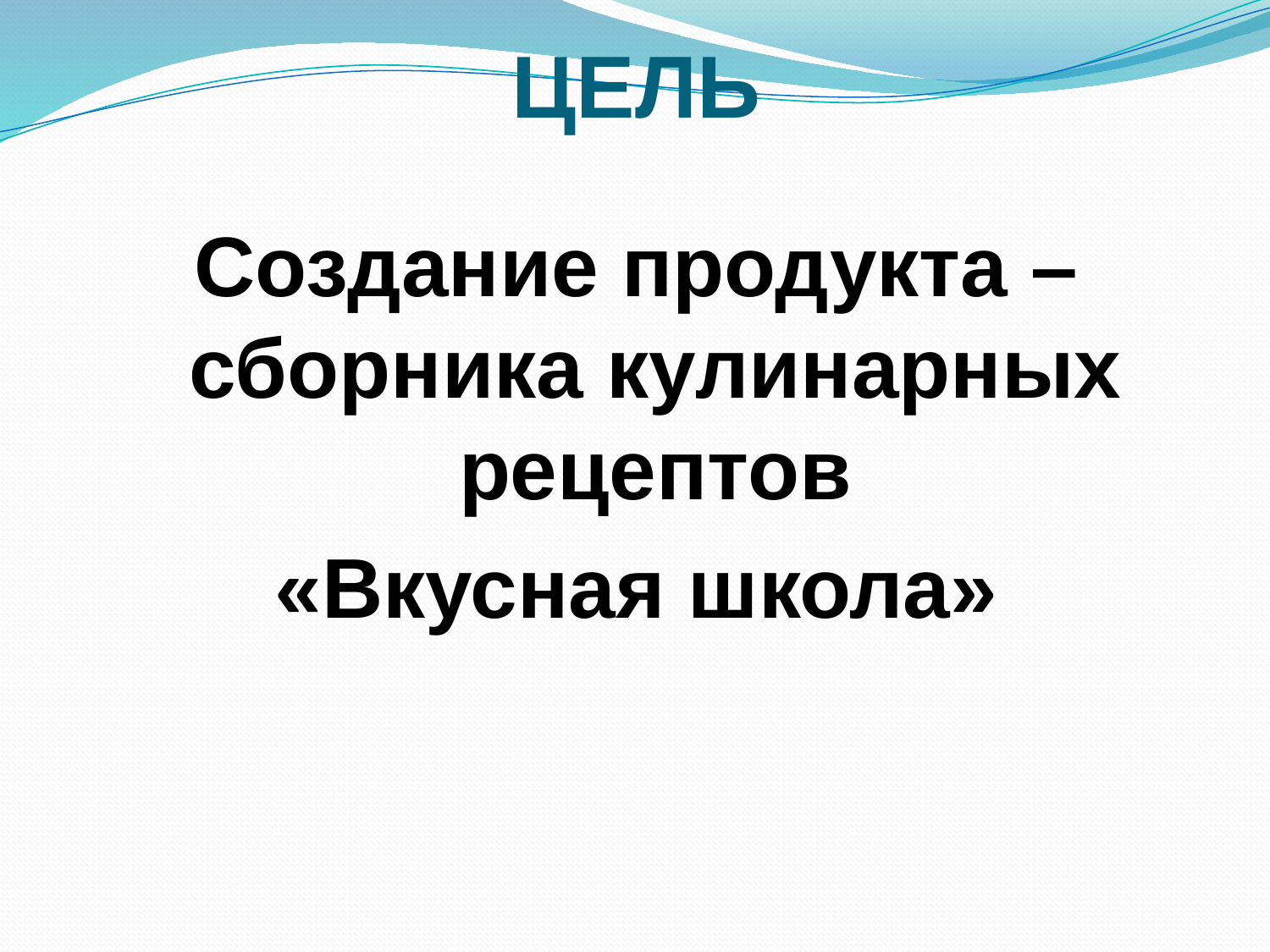

# ЦЕЛЬ
Создание продукта – сборника кулинарных рецептов
«Вкусная школа»